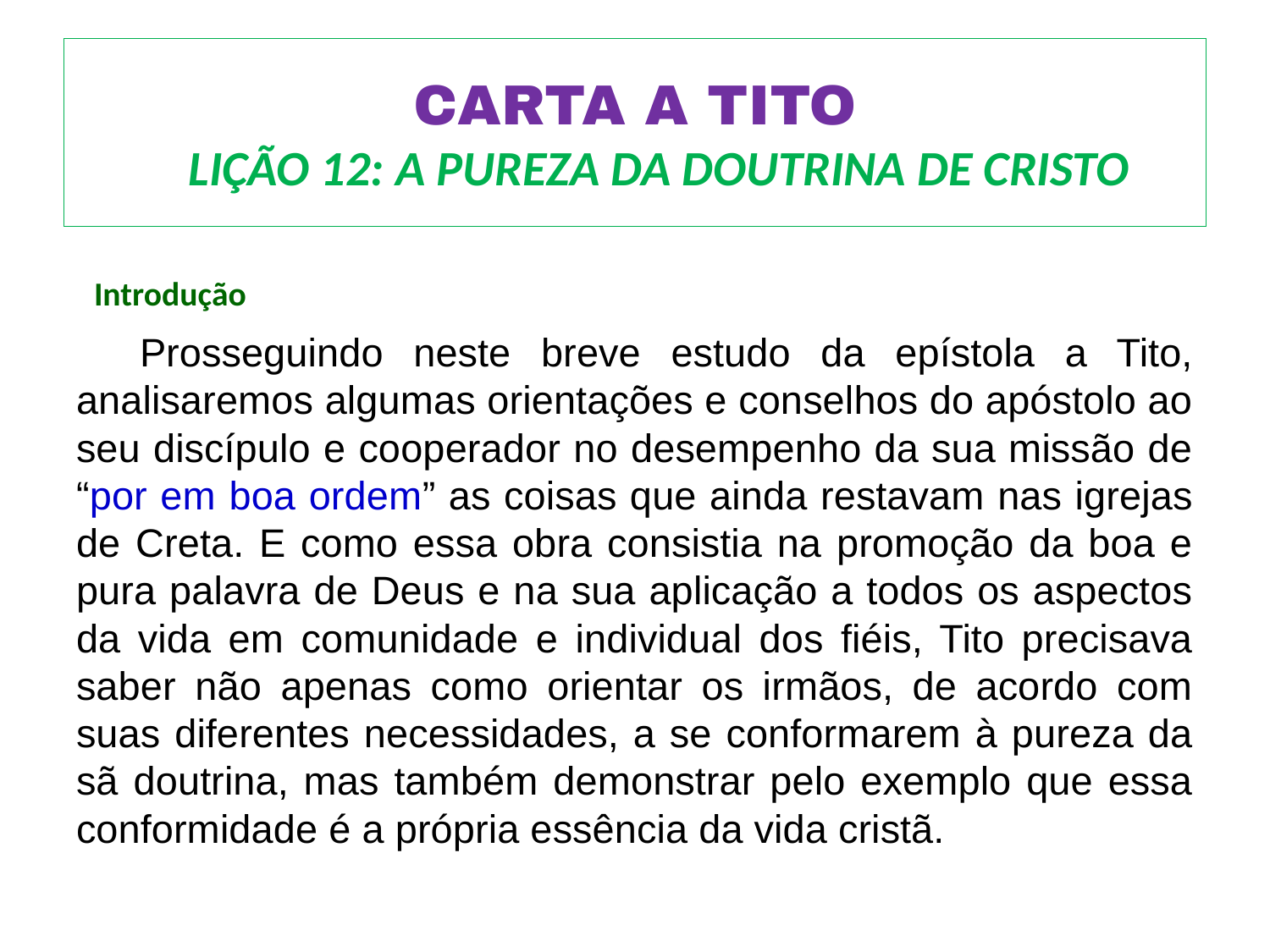

# CARTA A TITO LIÇÃO 12: A PUREZA DA DOUTRINA DE CRISTO
   Introdução

	Prosseguindo neste breve estudo da epístola a Tito, analisaremos algumas orientações e conselhos do apóstolo ao seu discípulo e cooperador no desempenho da sua missão de “por em boa ordem” as coisas que ainda restavam nas igrejas de Creta. E como essa obra consistia na promoção da boa e pura palavra de Deus e na sua aplicação a todos os aspectos da vida em comunidade e individual dos fiéis, Tito precisava saber não apenas como orientar os irmãos, de acordo com suas diferentes necessidades, a se conformarem à pureza da sã doutrina, mas também demonstrar pelo exemplo que essa conformidade é a própria essência da vida cristã.